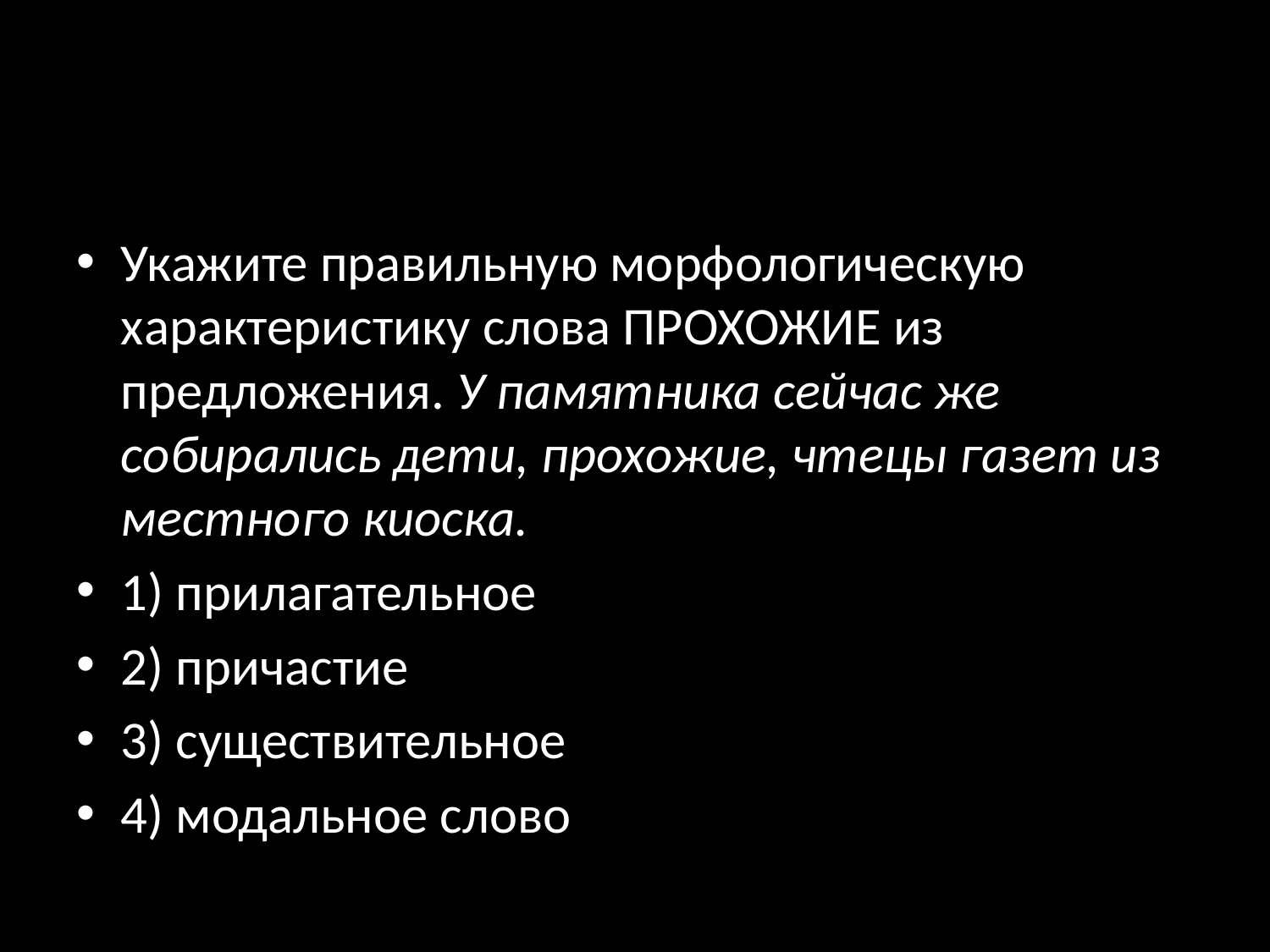

Укажите правильную морфологическую характеристику слова ПРОХОЖИЕ из предложения. У памятника сейчас же собирались дети, прохожие, чтецы газет из местного киоска.
1) прилагательное
2) причастие
3) существительное
4) модальное слово